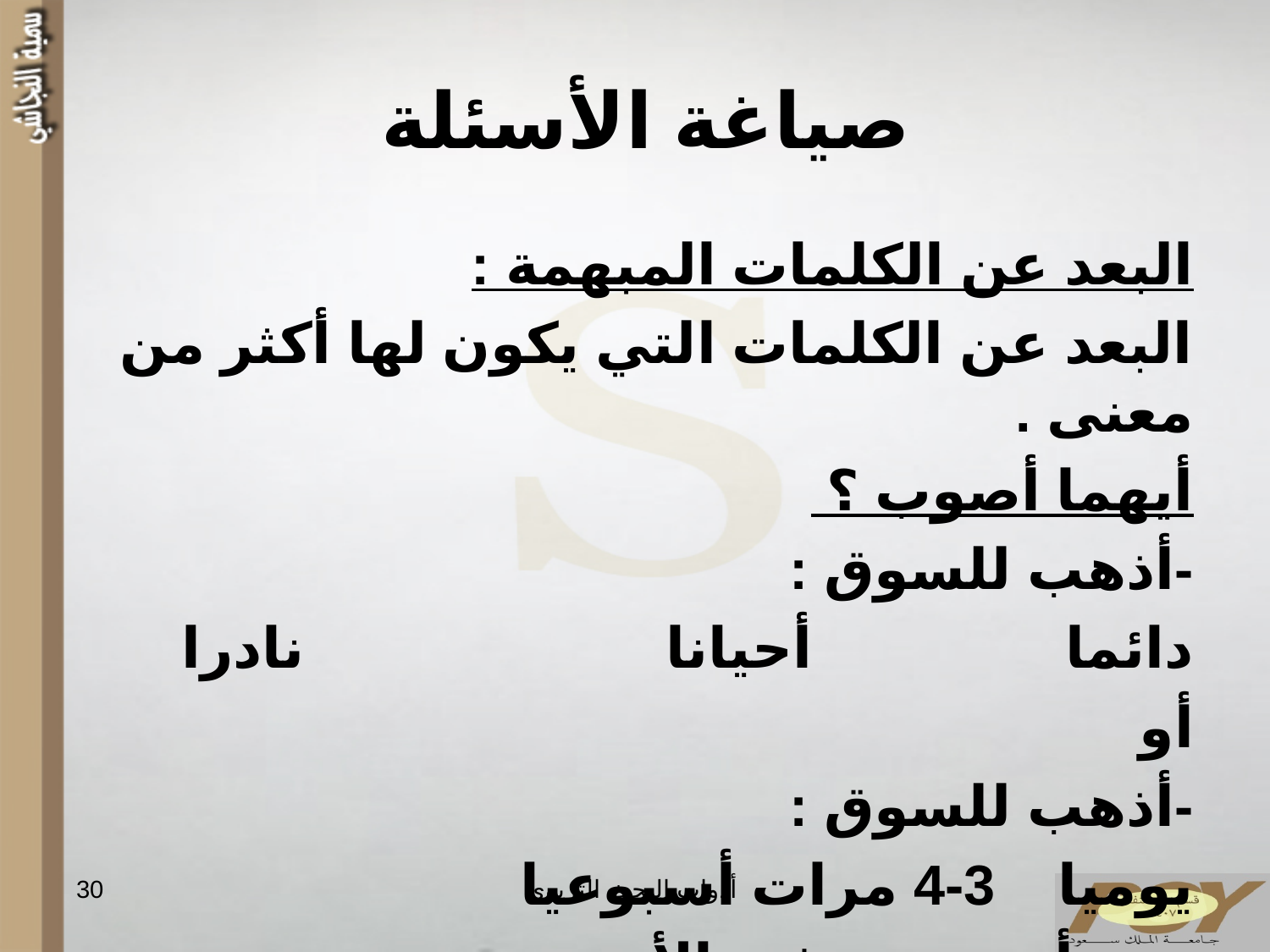

# صياغة الأسئلة
البعد عن الكلمات المبهمة :
البعد عن الكلمات التي يكون لها أكثر من معنى .
أيهما أصوب ؟
-أذهب للسوق :
دائما  			أحيانا 				نادرا
أو
-أذهب للسوق :
يوميا    	3-4 مرات أسبوعيا
مرة أو مرتين في الأسبوع .

.
30
أدوات البحث التربوي